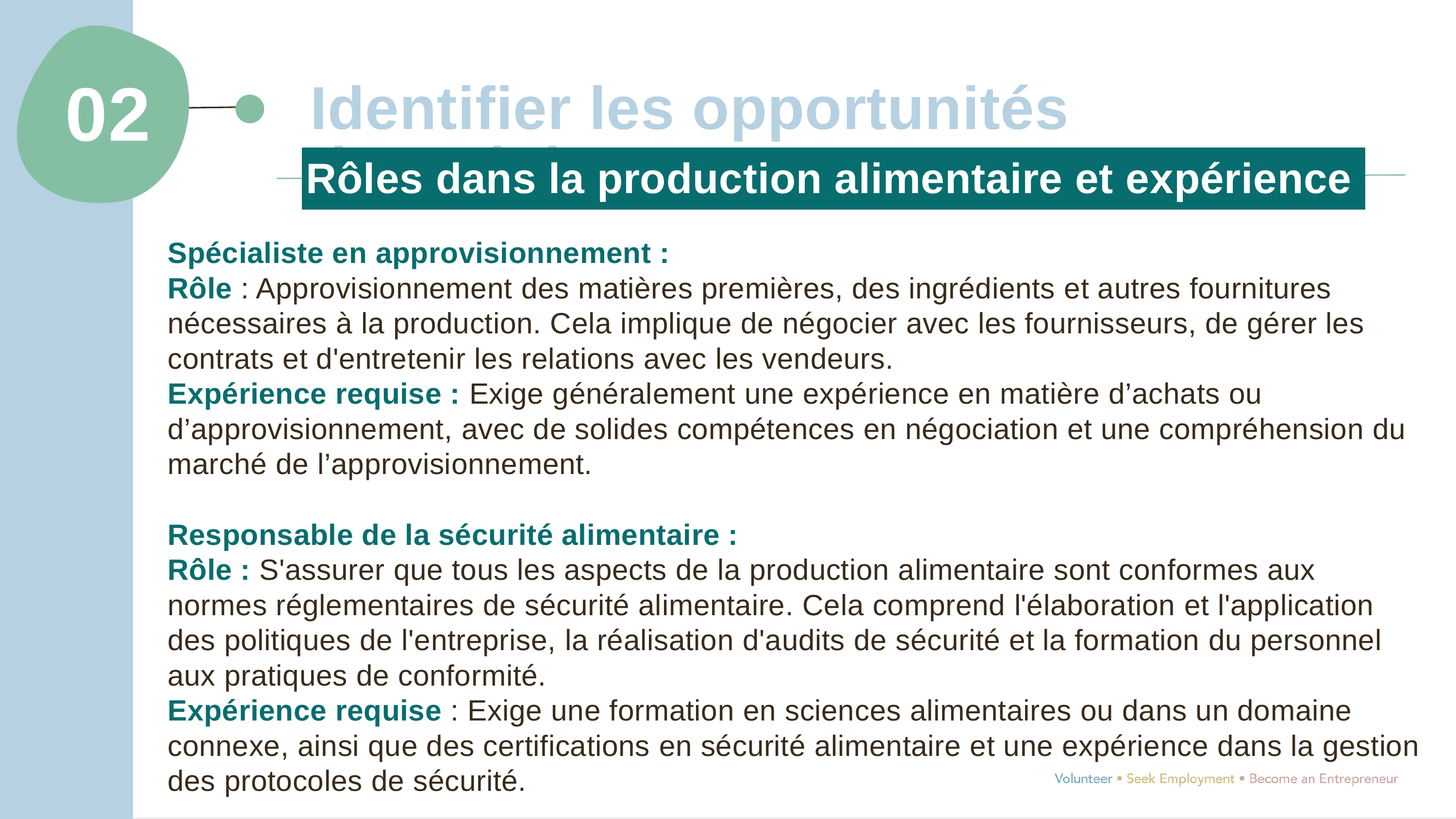

02
Identifier les opportunités d'emploi

Rôles dans la production alimentaire et expérience requise

Spécialiste en approvisionnement :
Rôle : Approvisionnement des matières premières, des ingrédients et autres fournitures nécessaires à la production. Cela implique de négocier avec les fournisseurs, de gérer les contrats et d'entretenir les relations avec les vendeurs.
Expérience requise : Exige généralement une expérience en matière d’achats ou d’approvisionnement, avec de solides compétences en négociation et une compréhension du marché de l’approvisionnement.

Responsable de la sécurité alimentaire :
Rôle : S'assurer que tous les aspects de la production alimentaire sont conformes aux normes réglementaires de sécurité alimentaire. Cela comprend l'élaboration et l'application des politiques de l'entreprise, la réalisation d'audits de sécurité et la formation du personnel aux pratiques de conformité.
Expérience requise : Exige une formation en sciences alimentaires ou dans un domaine connexe, ainsi que des certifications en sécurité alimentaire et une expérience dans la gestion des protocoles de sécurité.